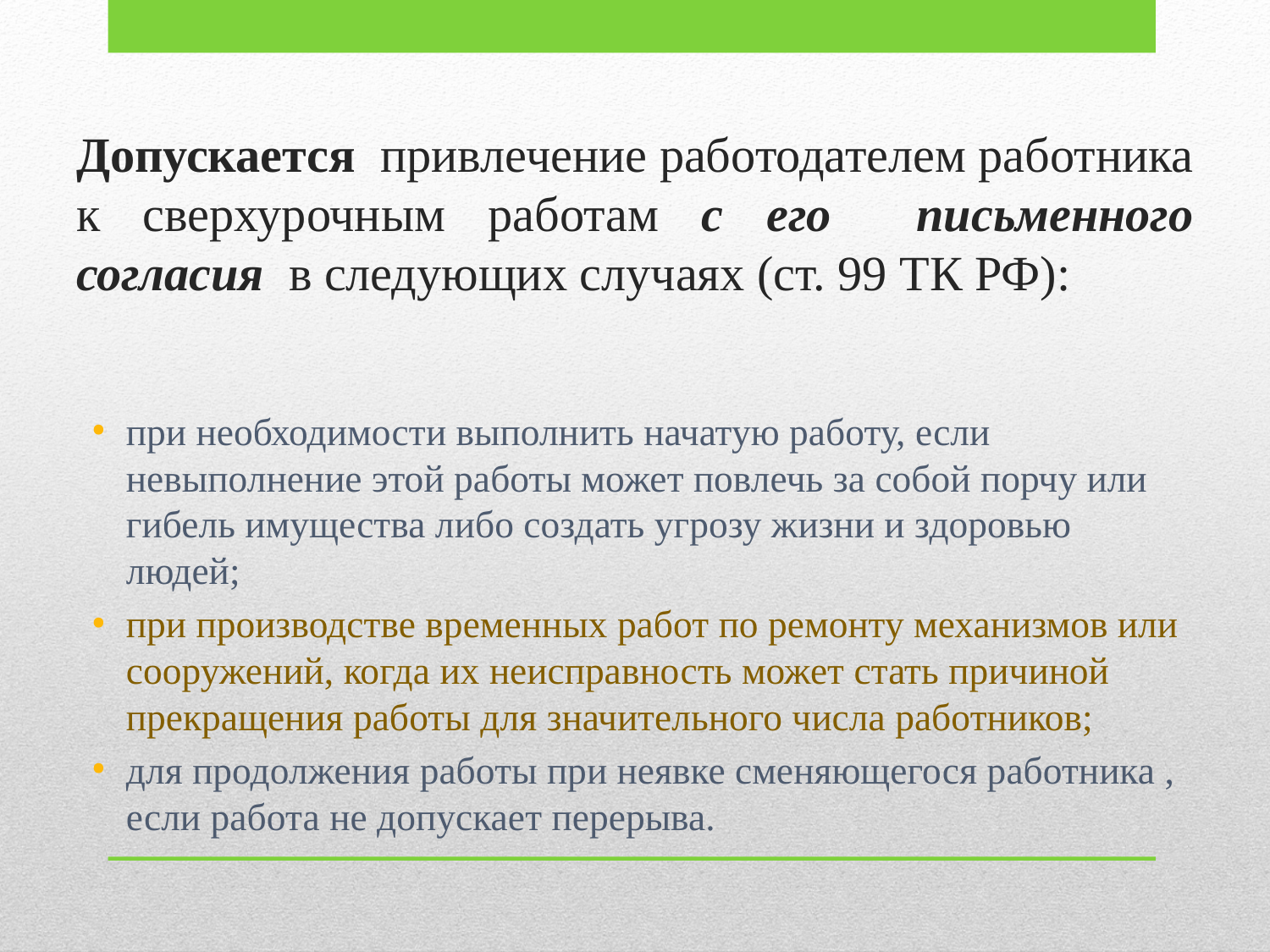

# Допускается  привлечение работодателем работника к сверхурочным работам с его  письменного согласия  в следующих случаях (ст. 99 ТК РФ):

при необходимости выполнить начатую работу, если невыполнение этой работы может повлечь за собой порчу или гибель имущества либо создать угрозу жизни и здоровью людей;
при производстве временных работ по ремонту механизмов или сооружений, когда их неисправность может стать причиной прекращения работы для значительного числа работников;
для продолжения работы при неявке сменяющегося работника , если работа не допускает перерыва.